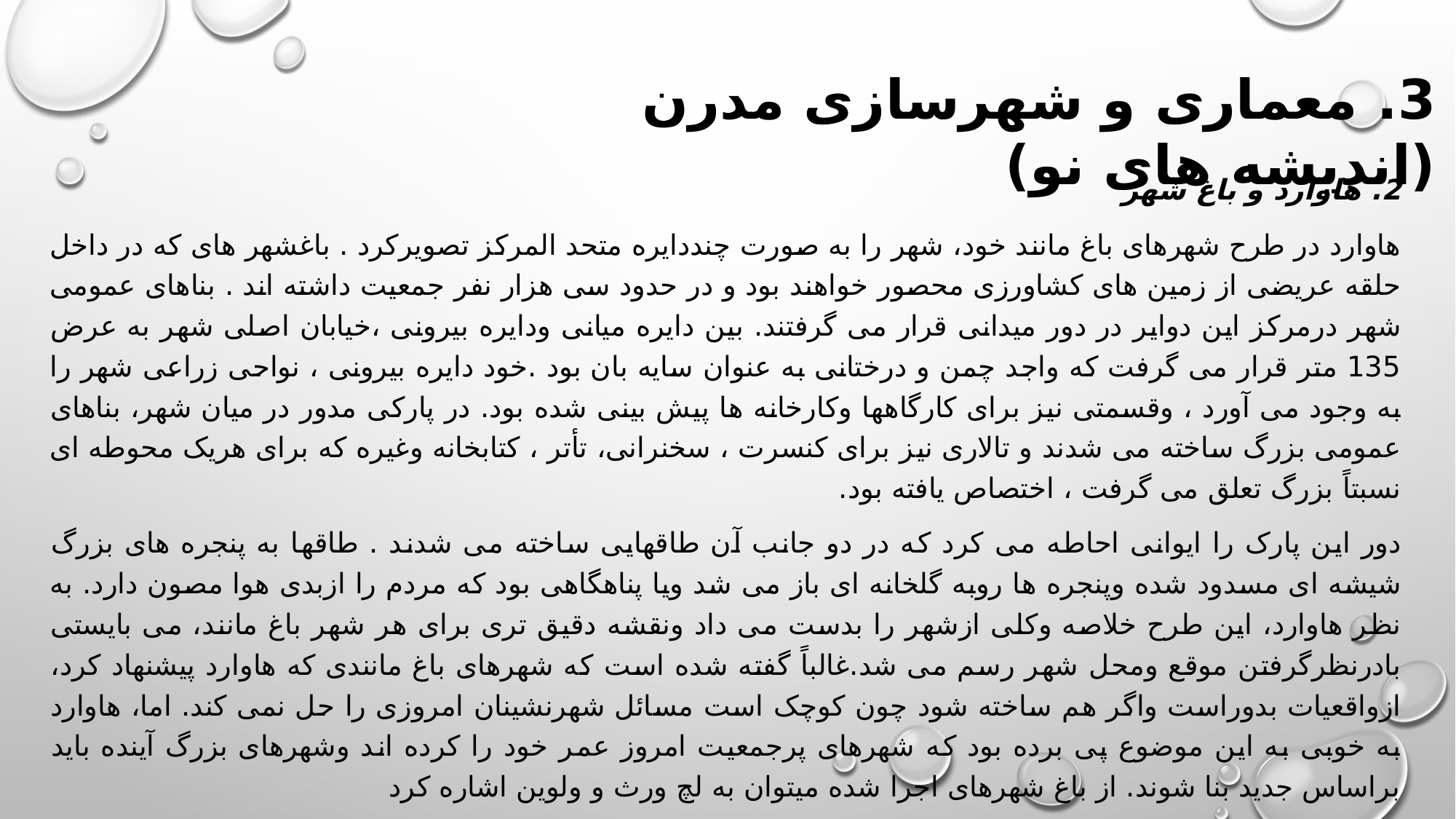

3. معماری و شهرسازی مدرن (اندیشه های نو)
2. هاوارد و باغ شهر
هاوارد در طرح شهرهای باغ مانند خود، شهر را به صورت چنددایره متحد المرکز تصویرکرد . باغشهر های که در داخل حلقه عریضی از زمین های کشاورزی محصور خواهند بود و در حدود سی هزار نفر جمعیت داشته اند . بناهای عمومی شهر درمرکز این دوایر در دور میدانی قرار می گرفتند. بین دایره میانی ودایره بیرونی ،خیابان اصلی شهر به عرض 135 متر قرار می گرفت که واجد چمن و درختانی به عنوان سایه بان بود .خود دایره بیرونی ، نواحی زراعی شهر را به وجود می آورد ، وقسمتی نیز برای کارگاهها وکارخانه ها پیش بینی شده بود. در پارکی مدور در میان شهر، بناهای عمومی بزرگ ساخته می شدند و تالاری نیز برای کنسرت ، سخنرانی، تأتر ، کتابخانه وغیره که برای هریک محوطه ای نسبتاً بزرگ تعلق می گرفت ، اختصاص یافته بود.
دور این پارک را ایوانی احاطه می کرد که در دو جانب آن طاقهایی ساخته می شدند . طاقها به پنجره های بزرگ شیشه ای مسدود شده وپنجره ها روبه گلخانه ای باز می شد ویا پناهگاهی بود که مردم را ازبدی هوا مصون دارد. به نظر هاوارد، این طرح خلاصه وکلی ازشهر را بدست می داد ونقشه دقیق تری برای هر شهر باغ مانند، می بایستی بادرنظرگرفتن موقع ومحل شهر رسم می شد.غالباً گفته شده است که شهرهای باغ مانندی که هاوارد پیشنهاد کرد، ازواقعیات بدوراست واگر هم ساخته شود چون کوچک است مسائل شهرنشینان امروزی را حل نمی کند. اما، هاوارد به خوبی به این موضوع پی برده بود که شهرهای پرجمعیت امروز عمر خود را کرده اند وشهرهای بزرگ آینده باید براساس جدید بنا شوند. از باغ شهرهای اجرا شده میتوان به لچ ورث و ولوین اشاره کرد